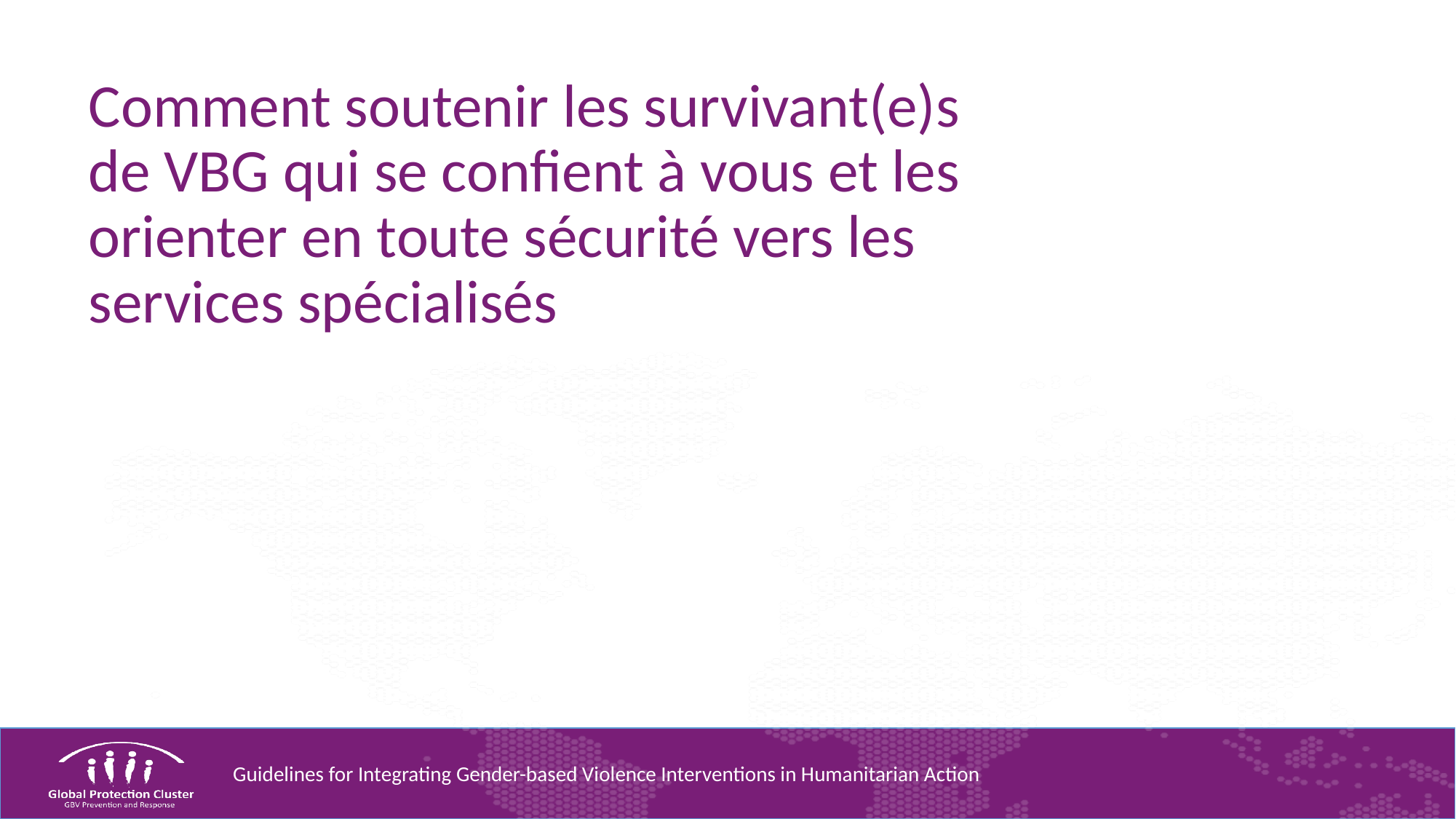

# Comment soutenir les survivant(e)s de VBG qui se confient à vous et les orienter en toute sécurité vers les services spécialisés